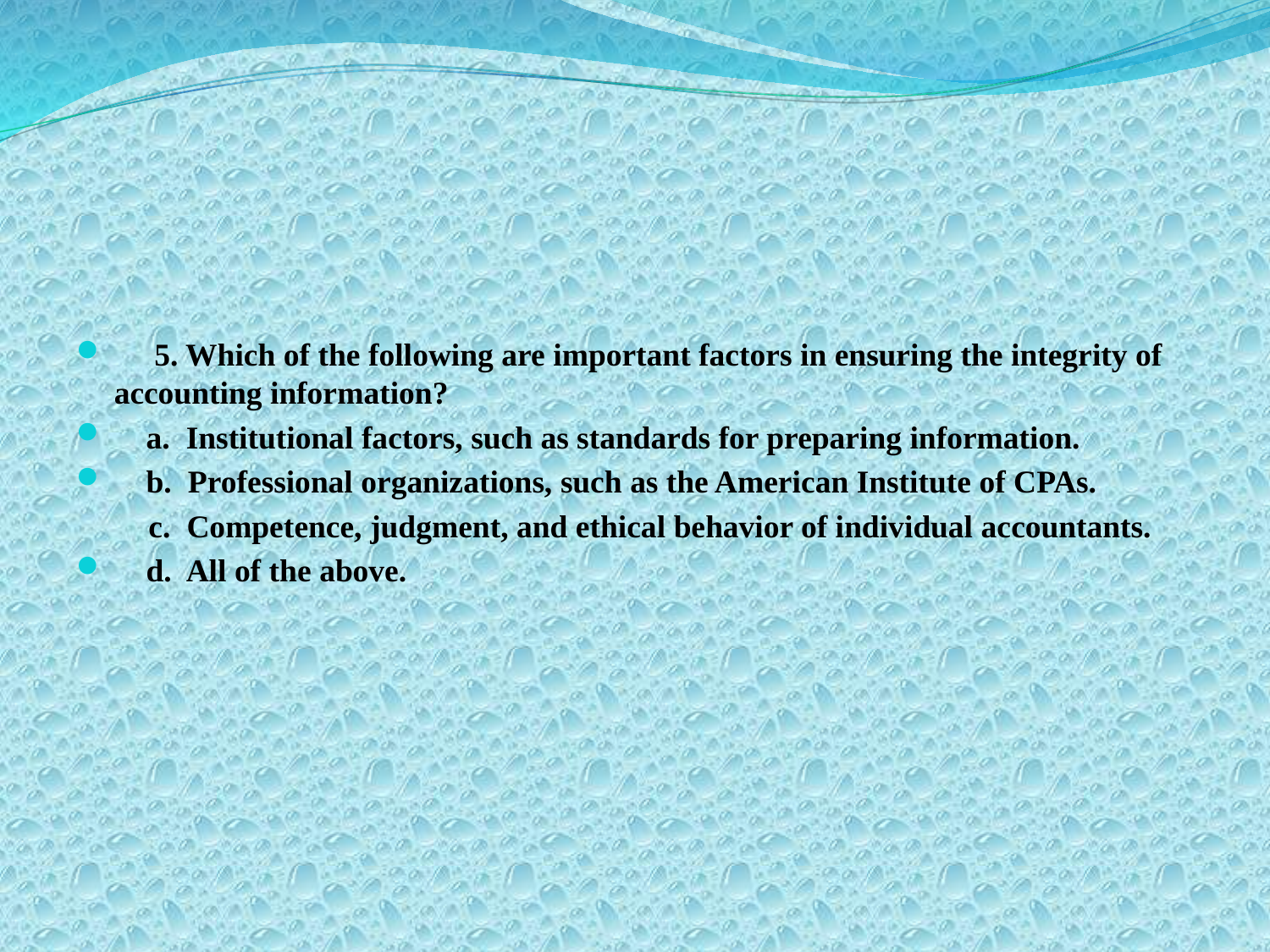

5. Which of the following are important factors in ensuring the integrity of accounting information?
    a.  Institutional factors, such as standards for preparing information.
    b.  Professional organizations, such as the American Institute of CPAs.
         c.  Competence, judgment, and ethical behavior of individual accountants.
    d.  All of the above.